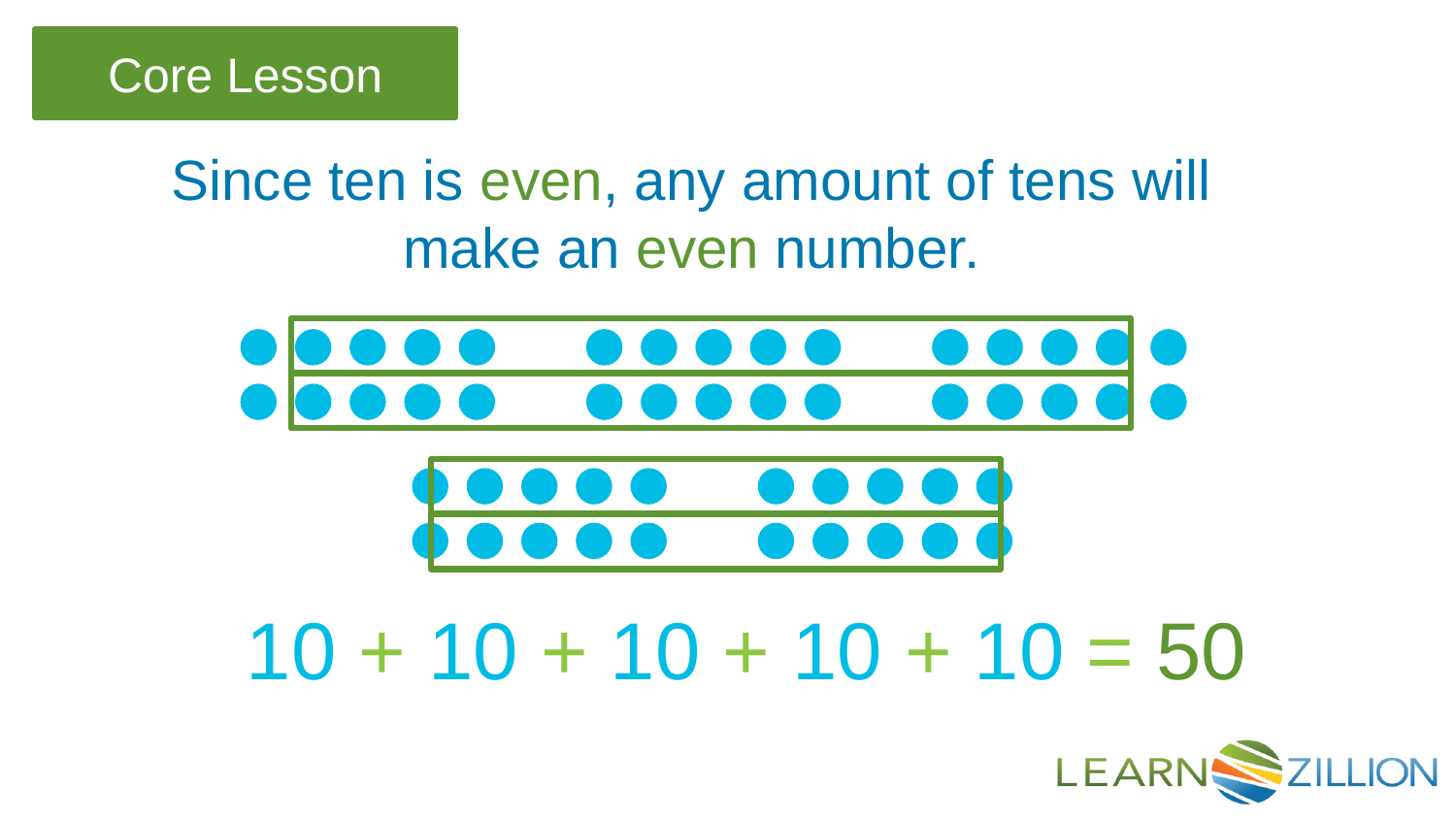

Since ten is even, any amount of tens will make an even number.

10 + 10 + 10 + 10 + 10 = 50